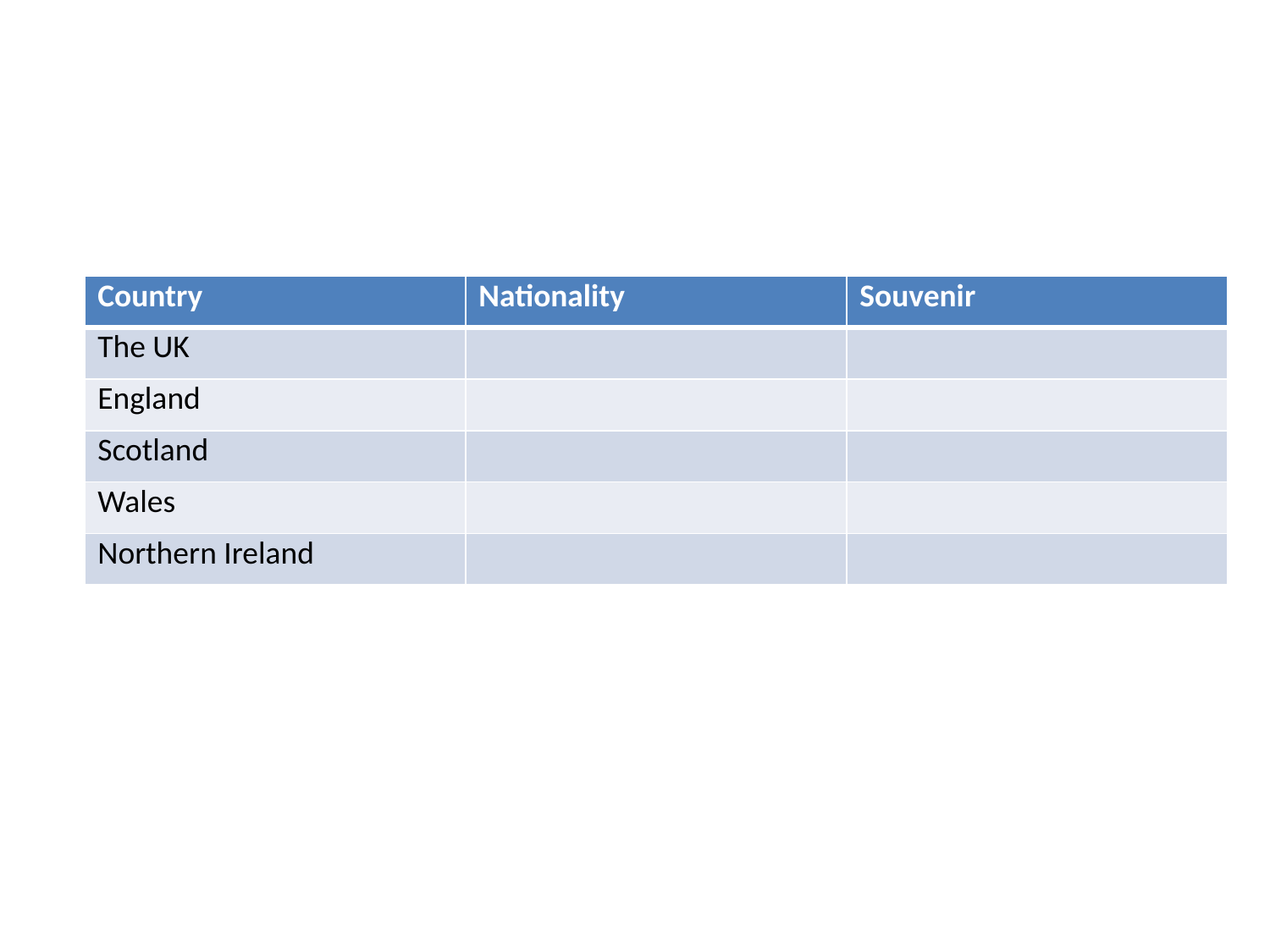

| Country | Nationality | Souvenir |
| --- | --- | --- |
| The UK |  |  |
| England |  |  |
| Scotland |  |  |
| Wales |  |  |
| Northern Ireland |  |  |